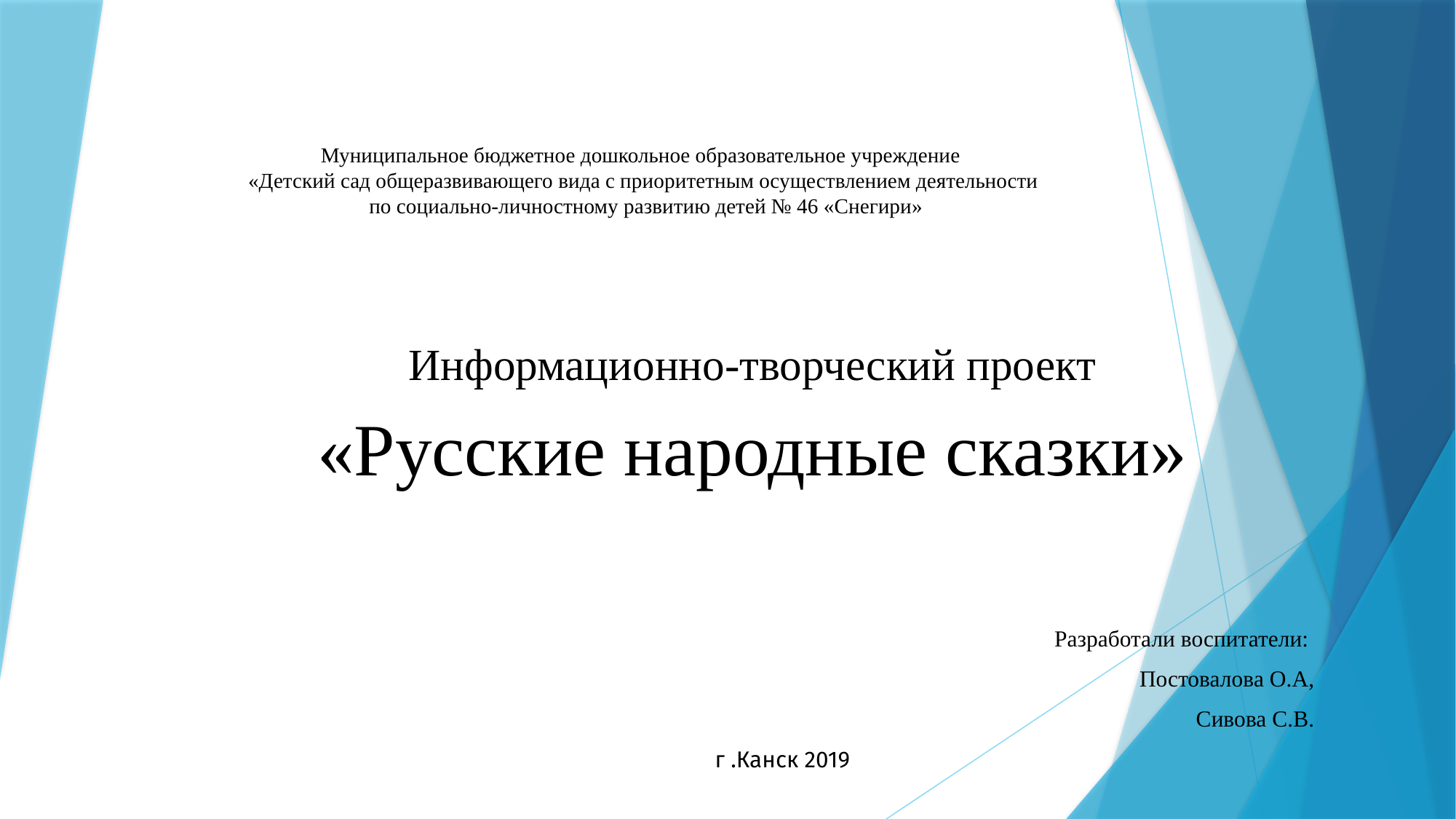

# Муниципальное бюджетное дошкольное образовательное учреждение «Детский сад общеразвивающего вида с приоритетным осуществлением деятельности по социально-личностному развитию детей № 46 «Снегири»

Информационно-творческий проект
«Русские народные сказки»

Разработали воспитатели:
Постовалова О.А,
 Сивова С.В.
          г .Канск 2019